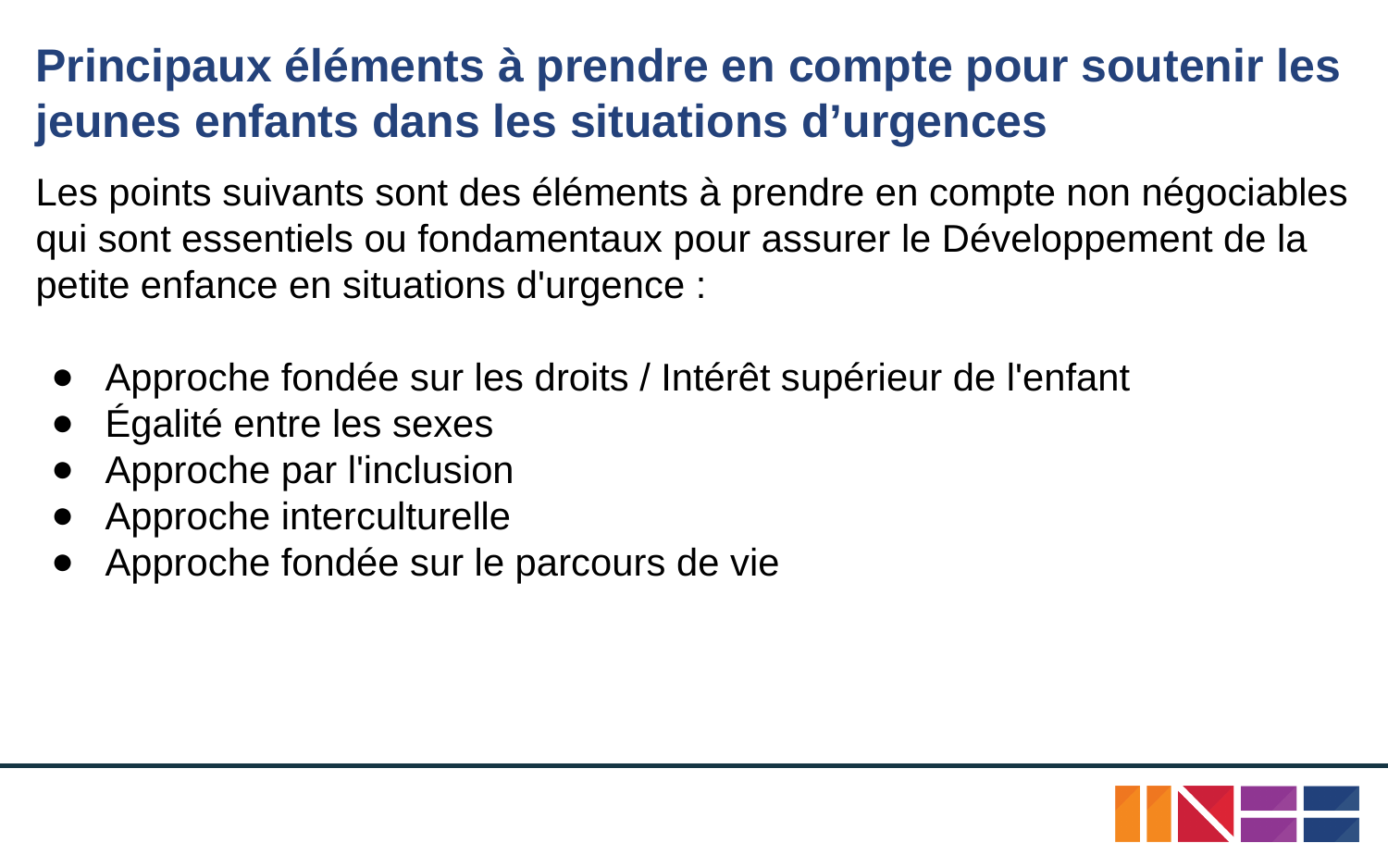

# Principaux éléments à prendre en compte pour soutenir les jeunes enfants dans les situations d’urgences

Les points suivants sont des éléments à prendre en compte non négociables qui sont essentiels ou fondamentaux pour assurer le Développement de la petite enfance en situations d'urgence :

Approche fondée sur les droits / Intérêt supérieur de l'enfant
Égalité entre les sexes
Approche par l'inclusion
Approche interculturelle
Approche fondée sur le parcours de vie